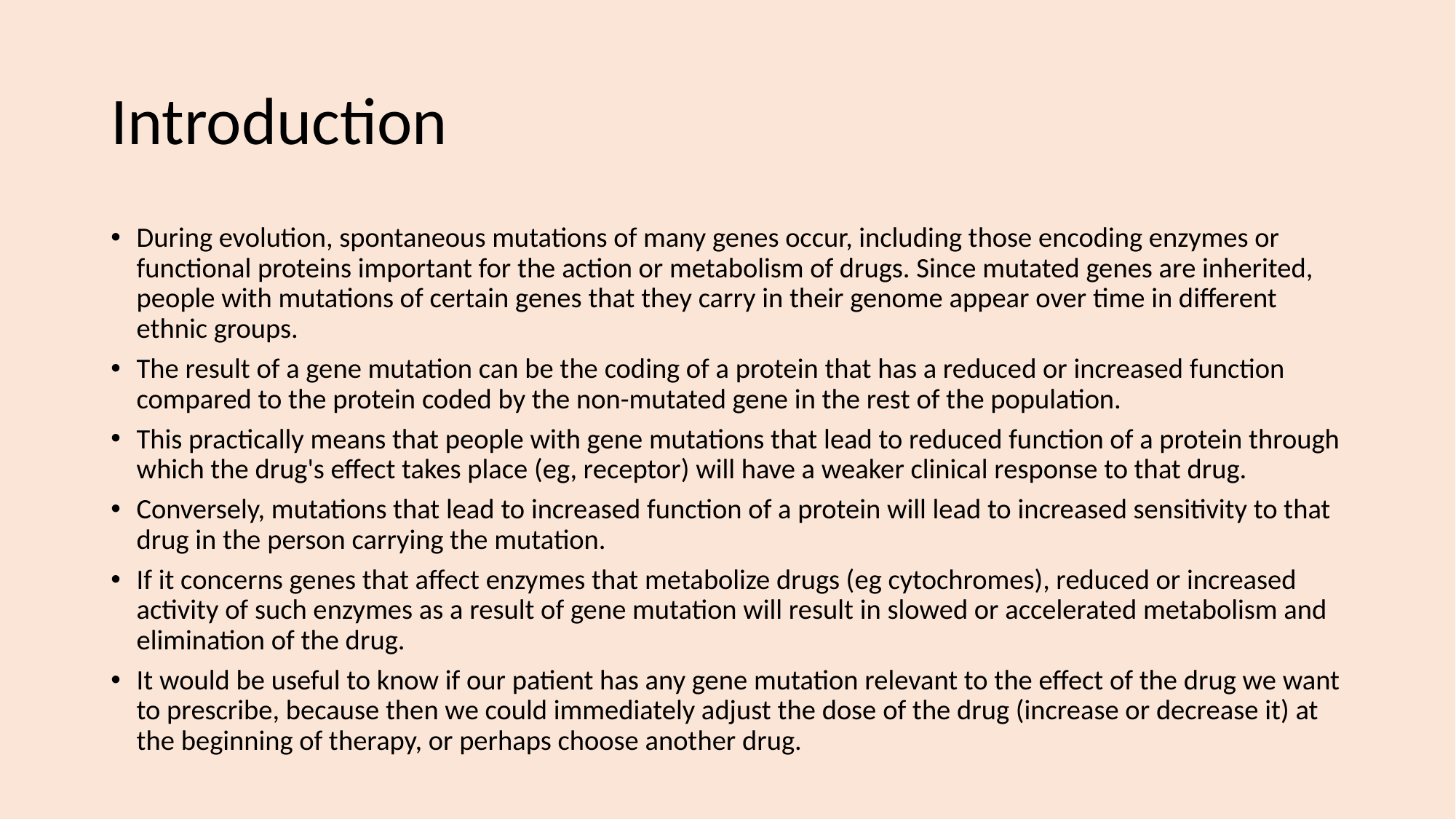

# Introduction
During evolution, spontaneous mutations of many genes occur, including those encoding enzymes or functional proteins important for the action or metabolism of drugs. Since mutated genes are inherited, people with mutations of certain genes that they carry in their genome appear over time in different ethnic groups.
The result of a gene mutation can be the coding of a protein that has a reduced or increased function compared to the protein coded by the non-mutated gene in the rest of the population.
This practically means that people with gene mutations that lead to reduced function of a protein through which the drug's effect takes place (eg, receptor) will have a weaker clinical response to that drug.
Conversely, mutations that lead to increased function of a protein will lead to increased sensitivity to that drug in the person carrying the mutation.
If it concerns genes that affect enzymes that metabolize drugs (eg cytochromes), reduced or increased activity of such enzymes as a result of gene mutation will result in slowed or accelerated metabolism and elimination of the drug.
It would be useful to know if our patient has any gene mutation relevant to the effect of the drug we want to prescribe, because then we could immediately adjust the dose of the drug (increase or decrease it) at the beginning of therapy, or perhaps choose another drug.